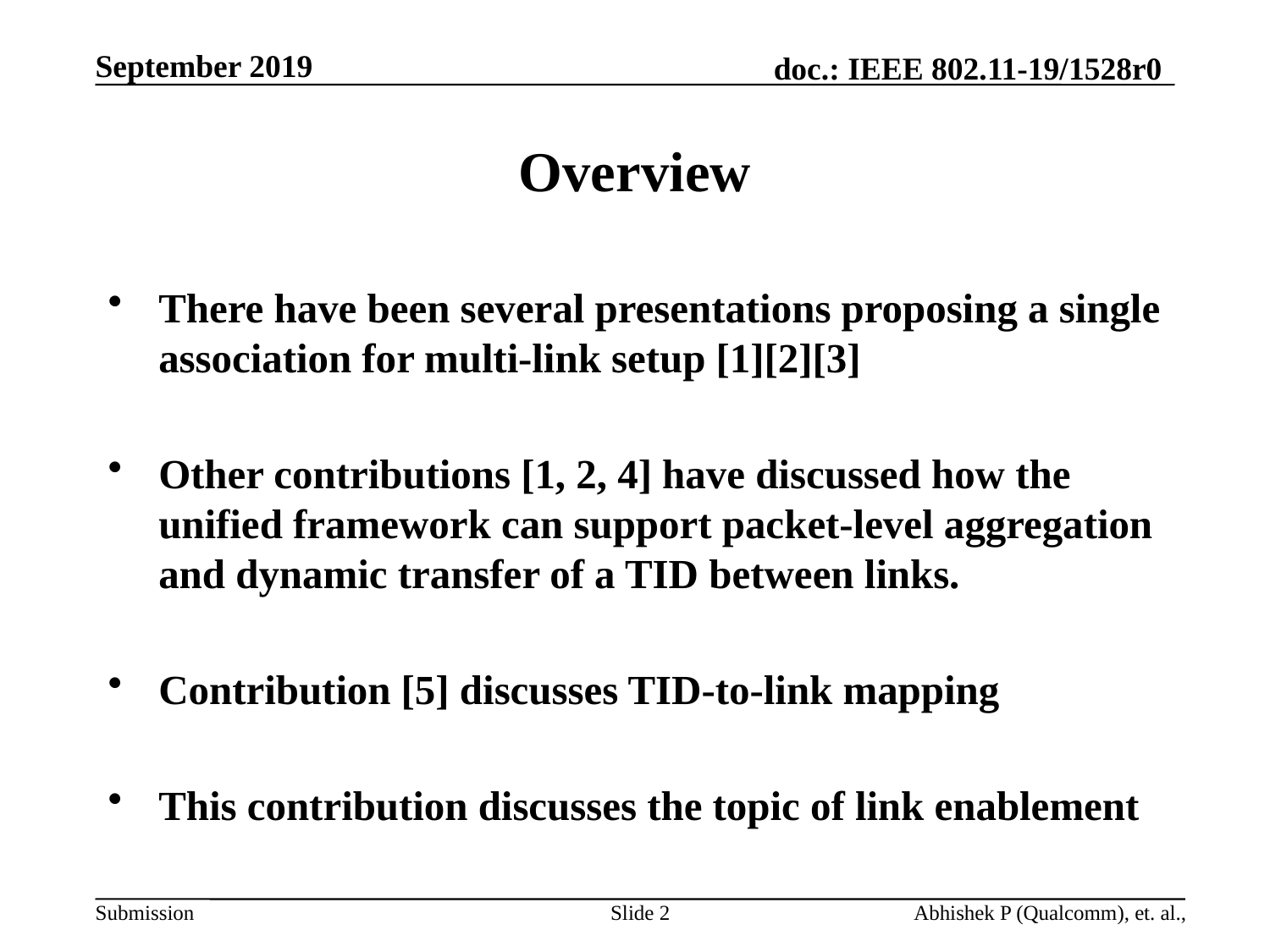

# Overview
There have been several presentations proposing a single association for multi-link setup [1][2][3]

Other contributions [1, 2, 4] have discussed how the unified framework can support packet-level aggregation and dynamic transfer of a TID between links.

Contribution [5] discusses TID-to-link mapping

This contribution discusses the topic of link enablement
Slide 2
Abhishek P (Qualcomm), et. al.,